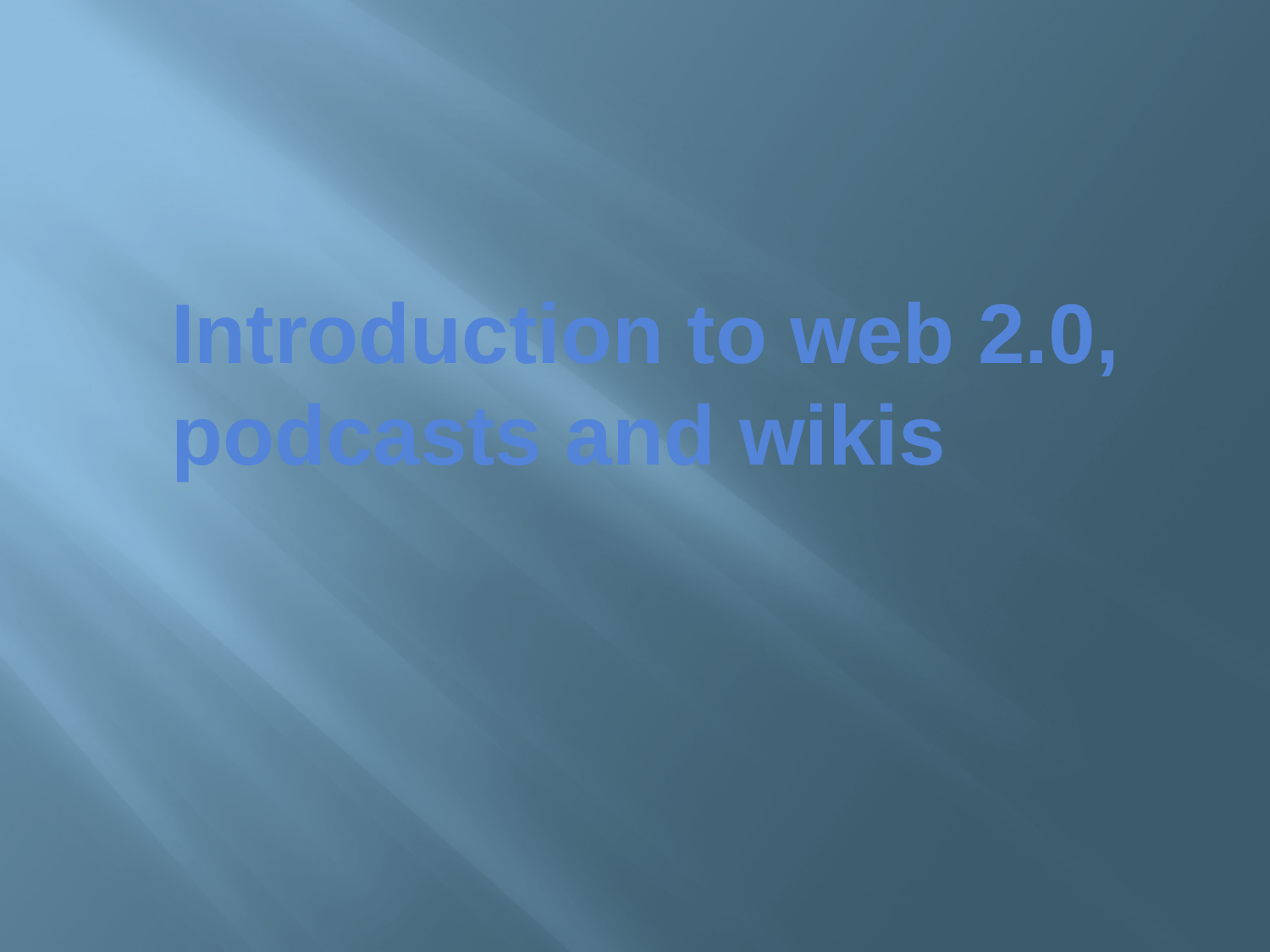

# Introduction to web 2.0, podcasts and wikis